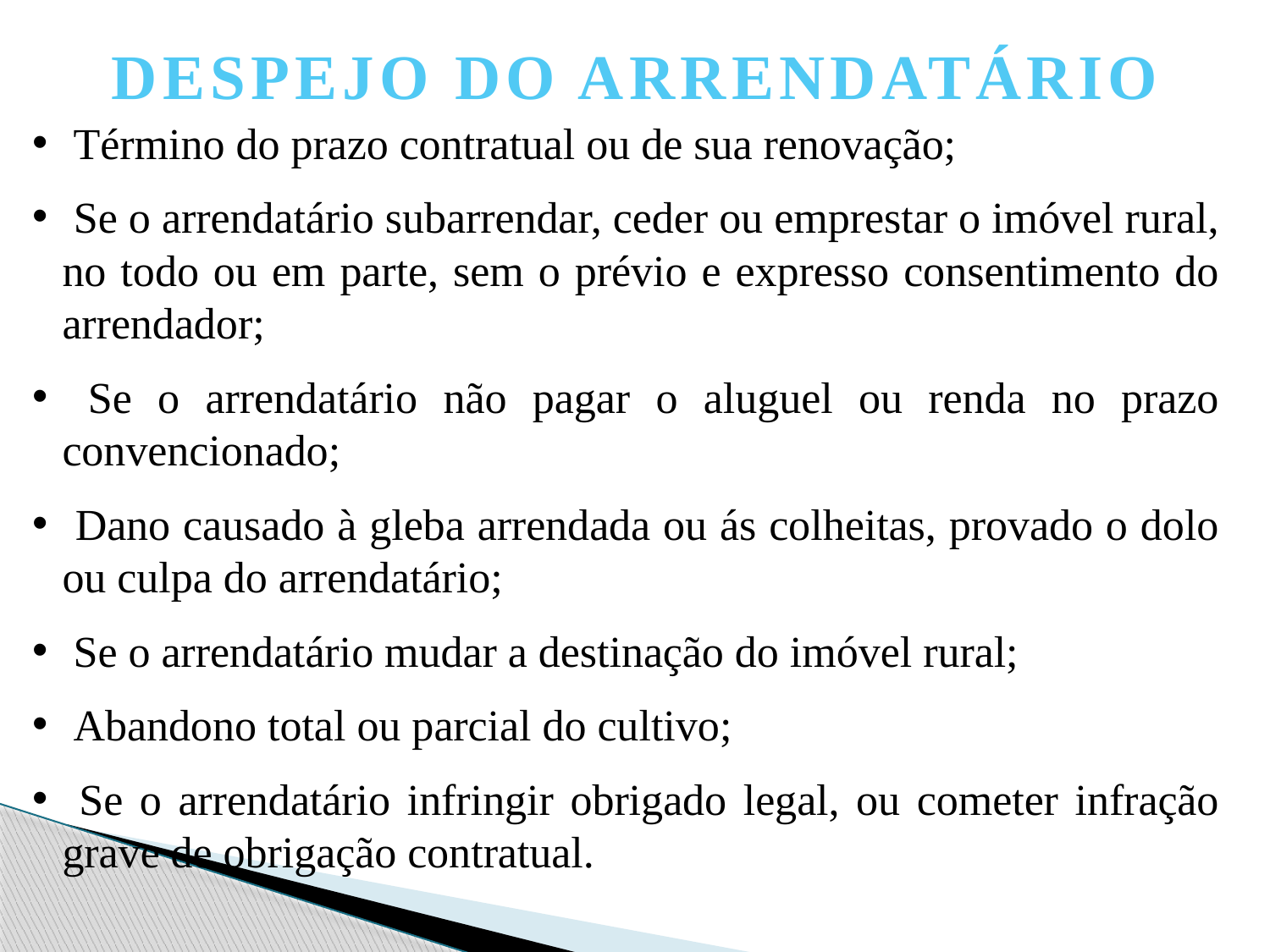

DESPEJO DO ARRENDATÁRIO

 Término do prazo contratual ou de sua renovação;
 Se o arrendatário subarrendar, ceder ou emprestar o imóvel rural, no todo ou em parte, sem o prévio e expresso consentimento do arrendador;
 Se o arrendatário não pagar o aluguel ou renda no prazo convencionado;
 Dano causado à gleba arrendada ou ás colheitas, provado o dolo ou culpa do arrendatário;
 Se o arrendatário mudar a destinação do imóvel rural;
 Abandono total ou parcial do cultivo;
 Se o arrendatário infringir obrigado legal, ou cometer infração grave de obrigação contratual.